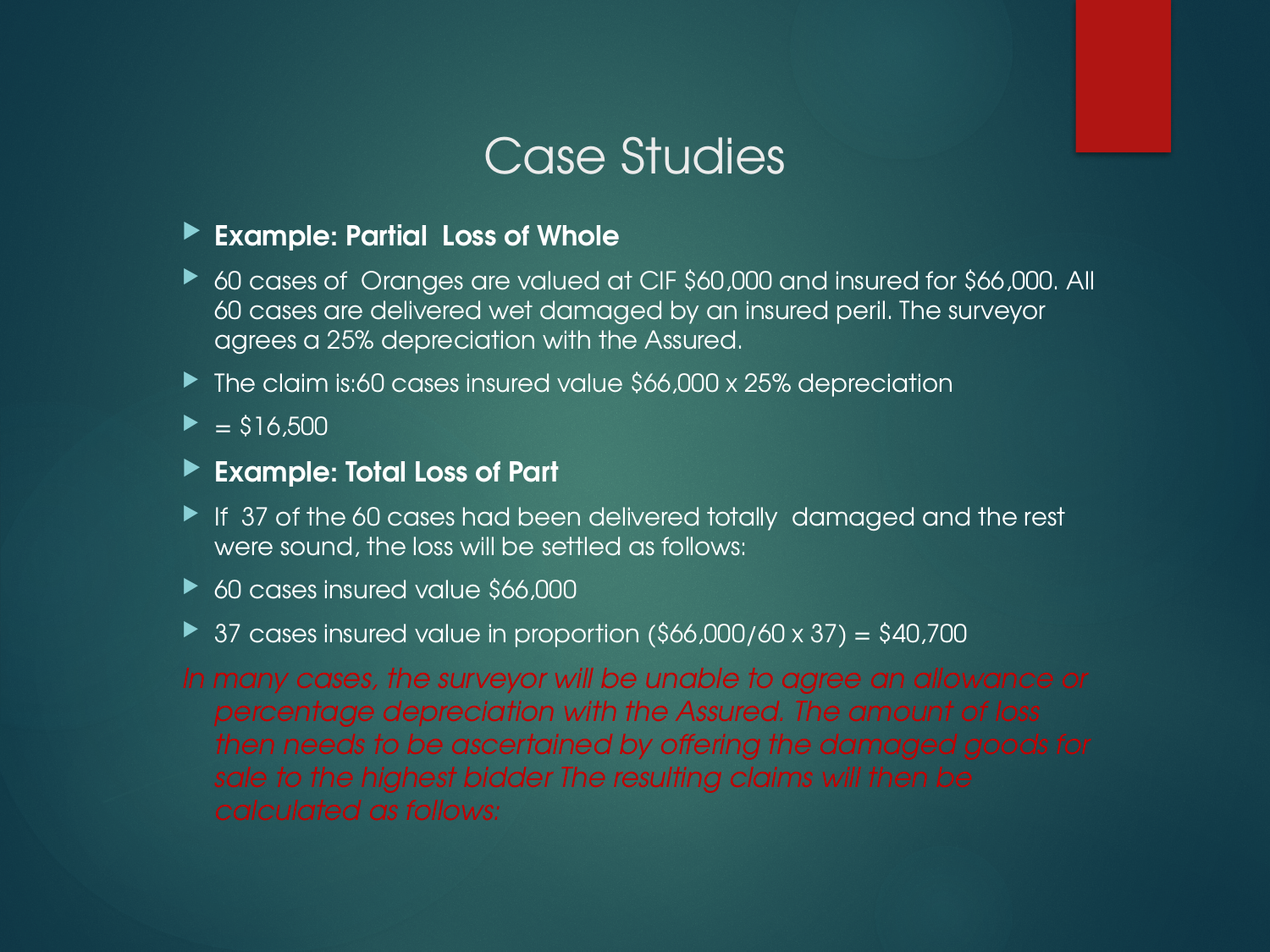

# Case Studies
Example: Partial  Loss of Whole
60 cases of  Oranges are valued at CIF $60,000 and insured for $66,000. All 60 cases are delivered wet damaged by an insured peril. The surveyor agrees a 25% depreciation with the Assured.
The claim is:60 cases insured value $66,000 x 25% depreciation
= $16,500
Example: Total Loss of Part
If  37 of the 60 cases had been delivered totally  damaged and the rest were sound, the loss will be settled as follows:
60 cases insured value $66,000
37 cases insured value in proportion ($66,000/60 x 37) = $40,700
In many cases, the surveyor will be unable to agree an allowance or percentage depreciation with the Assured. The amount of loss then needs to be ascertained by offering the damaged goods for sale to the highest bidder The resulting claims will then be calculated as follows: